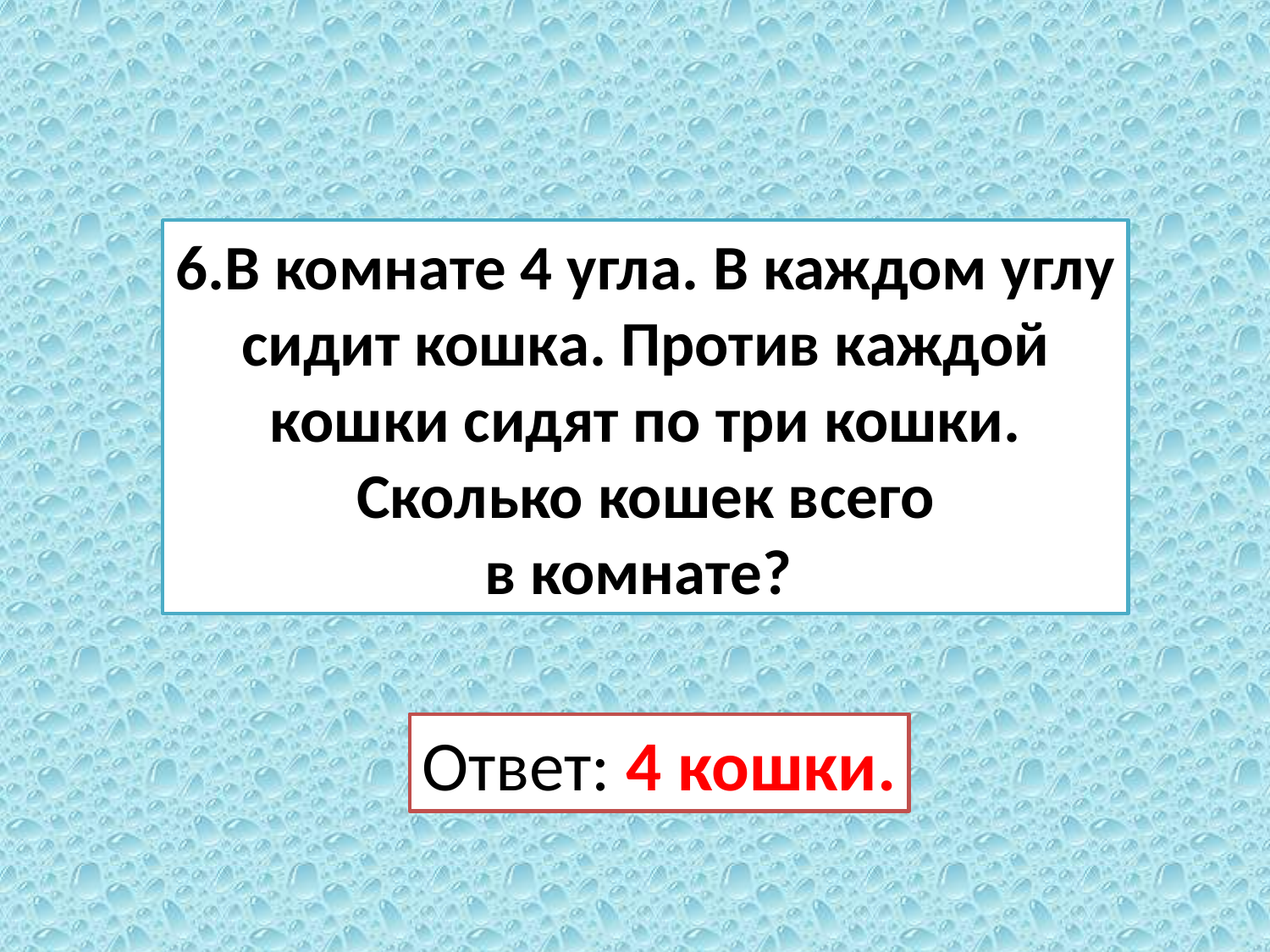

6.В комнате 4 угла. В каждом углу
 сидит кошка. Против каждой
кошки сидят по три кошки.
 Сколько кошек всего
в комнате?
Ответ: 4 кошки.